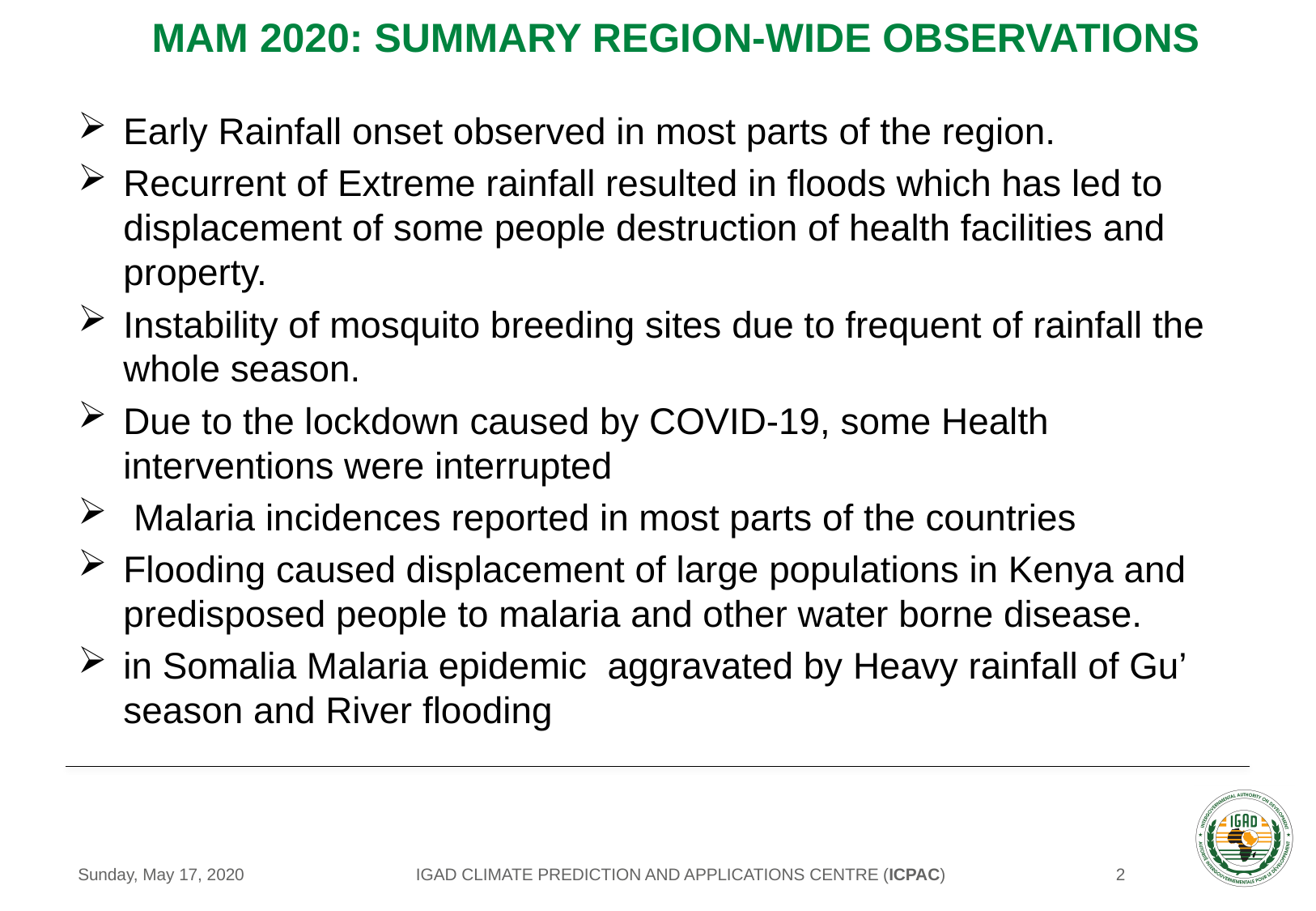

# MAM 2020: summary Region-wide observations
Early Rainfall onset observed in most parts of the region.
Recurrent of Extreme rainfall resulted in floods which has led to displacement of some people destruction of health facilities and property.
Instability of mosquito breeding sites due to frequent of rainfall the whole season.
Due to the lockdown caused by COVID-19, some Health interventions were interrupted
 Malaria incidences reported in most parts of the countries
Flooding caused displacement of large populations in Kenya and predisposed people to malaria and other water borne disease.
in Somalia Malaria epidemic  aggravated by Heavy rainfall of Gu’ season and River flooding
IGAD CLIMATE PREDICTION AND APPLICATIONS CENTRE (ICPAC)
Sunday, May 17, 2020
2